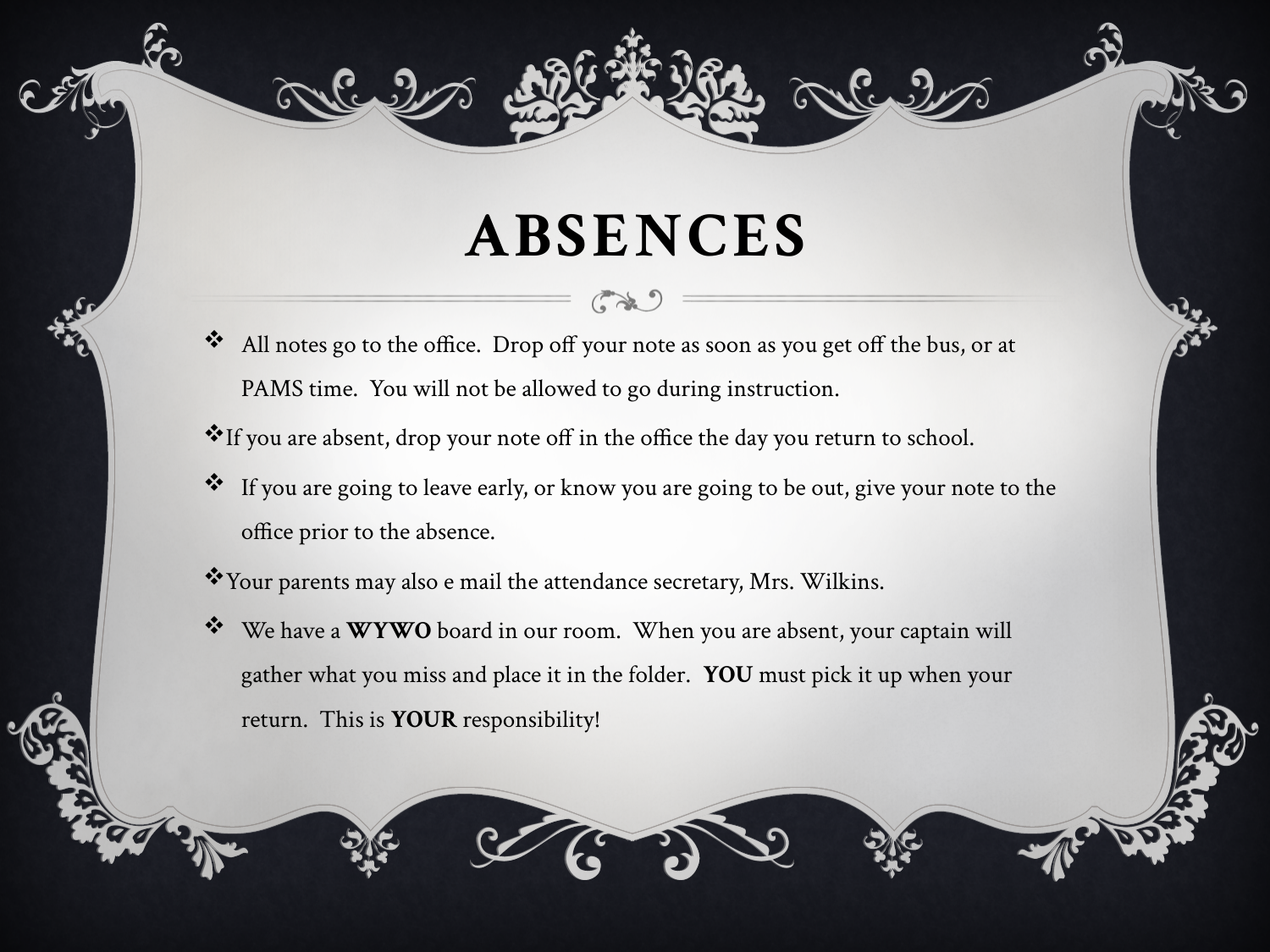

# Absences
All notes go to the office.  Drop off your note as soon as you get off the bus, or at PAMS time.  You will not be allowed to go during instruction.
If you are absent, drop your note off in the office the day you return to school.
If you are going to leave early, or know you are going to be out, give your note to the office prior to the absence.
Your parents may also e mail the attendance secretary, Mrs. Wilkins.
We have a WYWO board in our room.  When you are absent, your captain will gather what you miss and place it in the folder.  YOU must pick it up when your return.  This is YOUR responsibility!